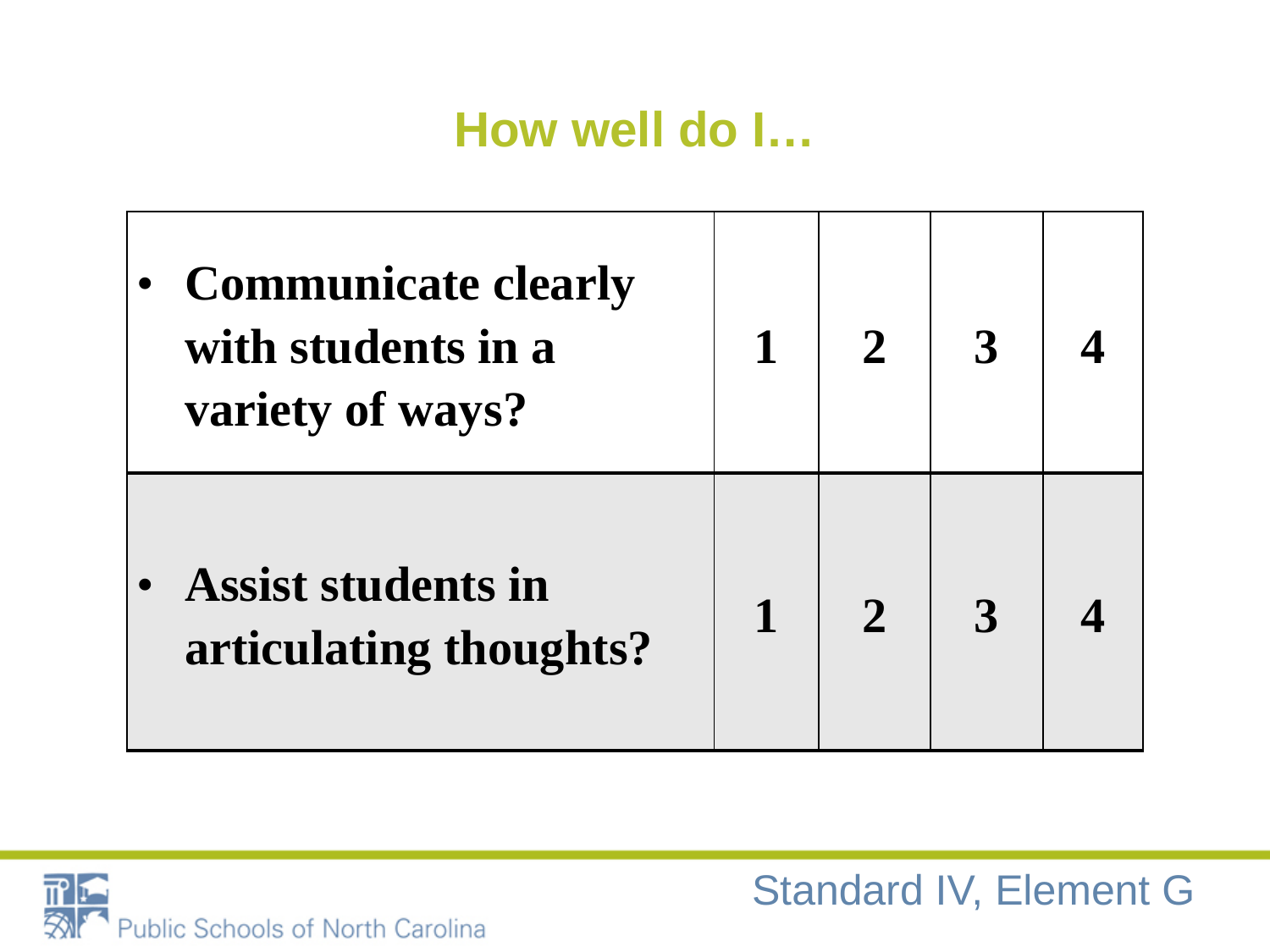

# How well do I…
| Communicate clearly with students in a variety of ways? | 1 | 2 | 3 | 4 |
| --- | --- | --- | --- | --- |
| Assist students in articulating thoughts? | 1 | 2 | 3 | 4 |
Standard IV, Element G